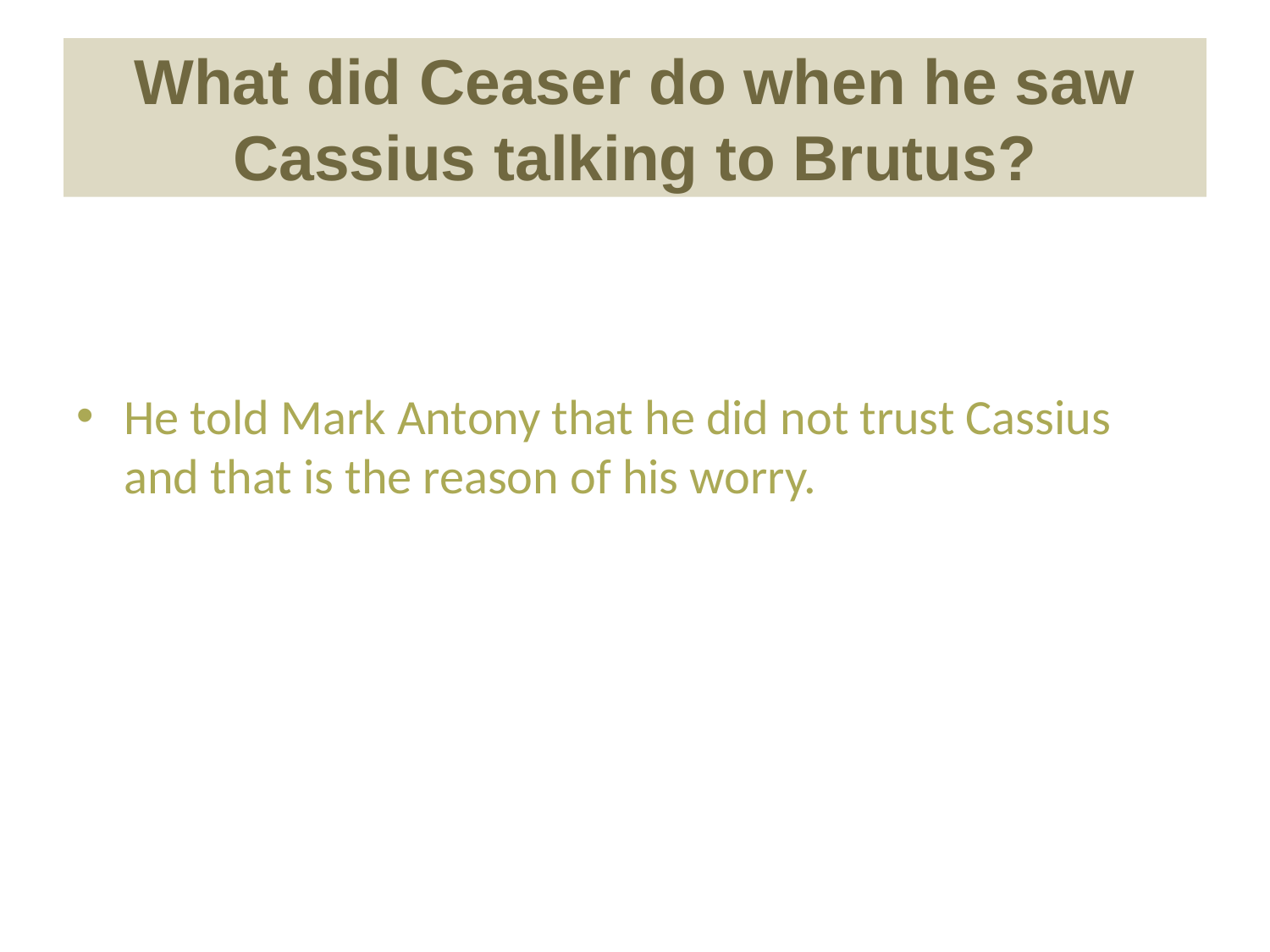

# What did Ceaser do when he saw Cassius talking to Brutus?

He told Mark Antony that he did not trust Cassius and that is the reason of his worry.